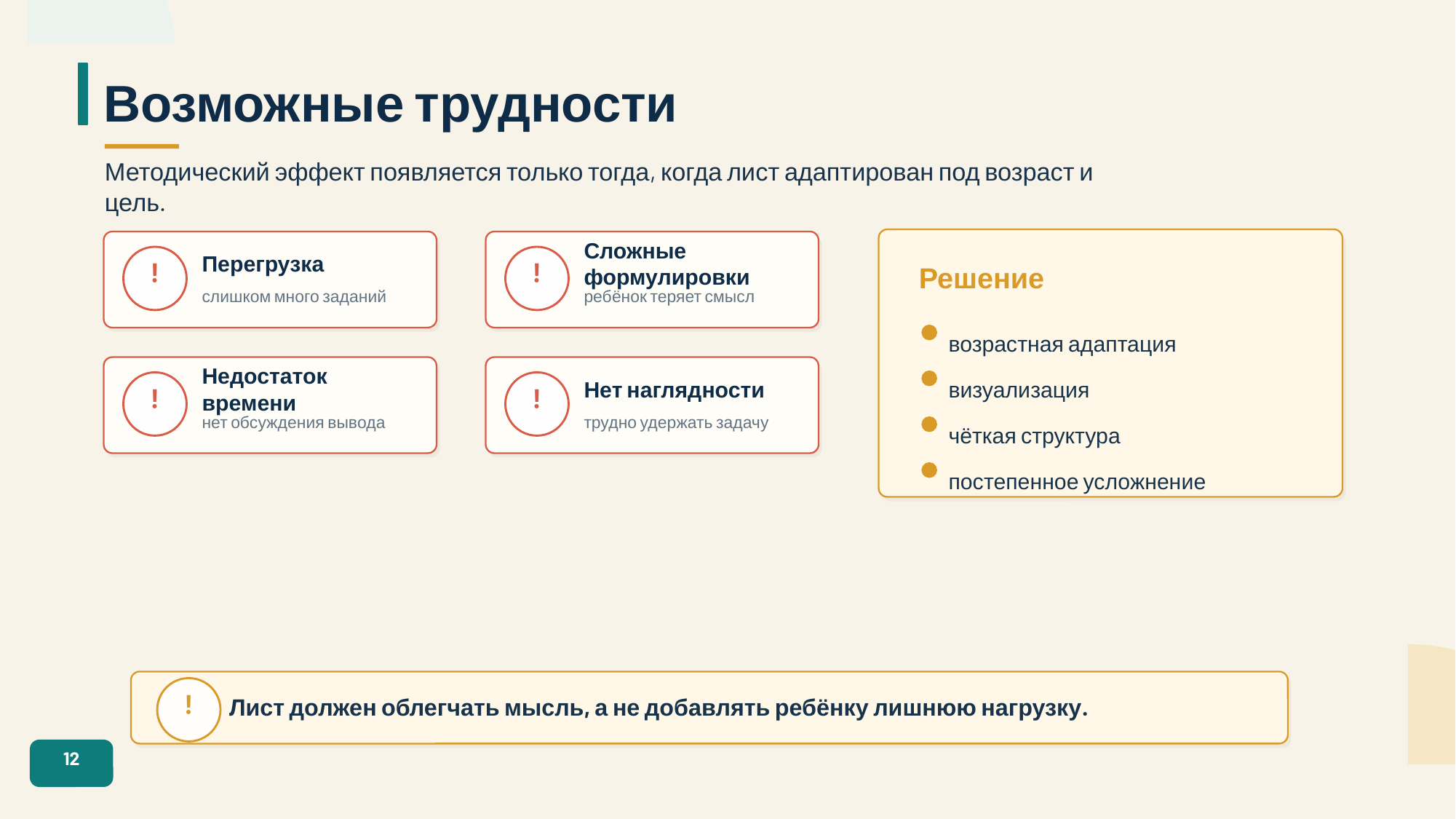

Возможные трудности

Методический эффект появляется только тогда, когда лист адаптирован под возраст и цель.

Перегрузка
Сложные формулировки
!
!
Решение
слишком много заданий
ребёнок теряет смысл
возрастная адаптация

визуализация

Недостаток времени
Нет наглядности
!
!
чёткая структура
нет обсуждения вывода
трудно удержать задачу

постепенное усложнение

!
Лист должен облегчать мысль, а не добавлять ребёнку лишнюю нагрузку.

12